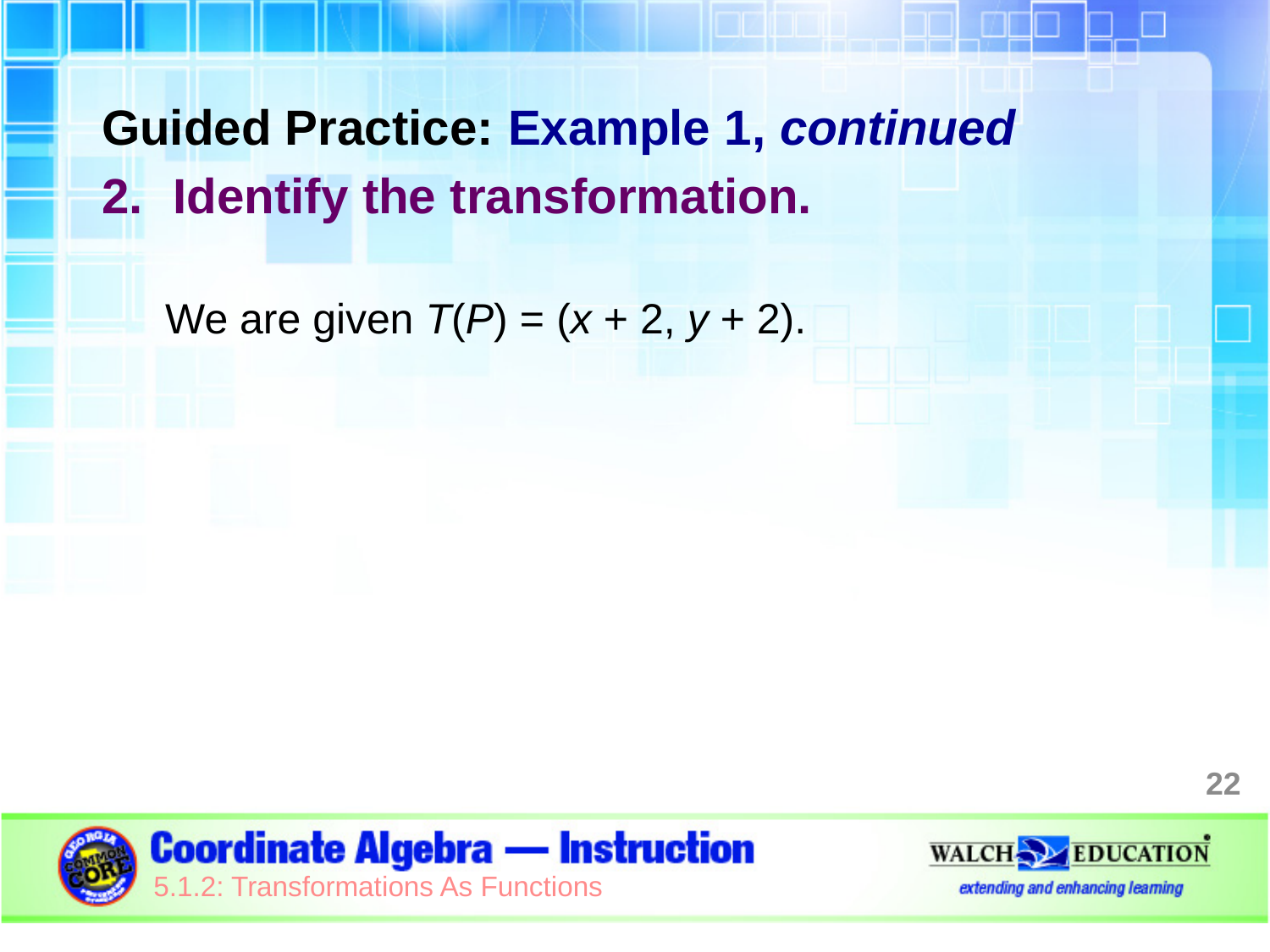

Guided Practice: Example 1, continued
Identify the transformation.
We are given T(P) = (x + 2, y + 2).
22
5.1.2: Transformations As Functions